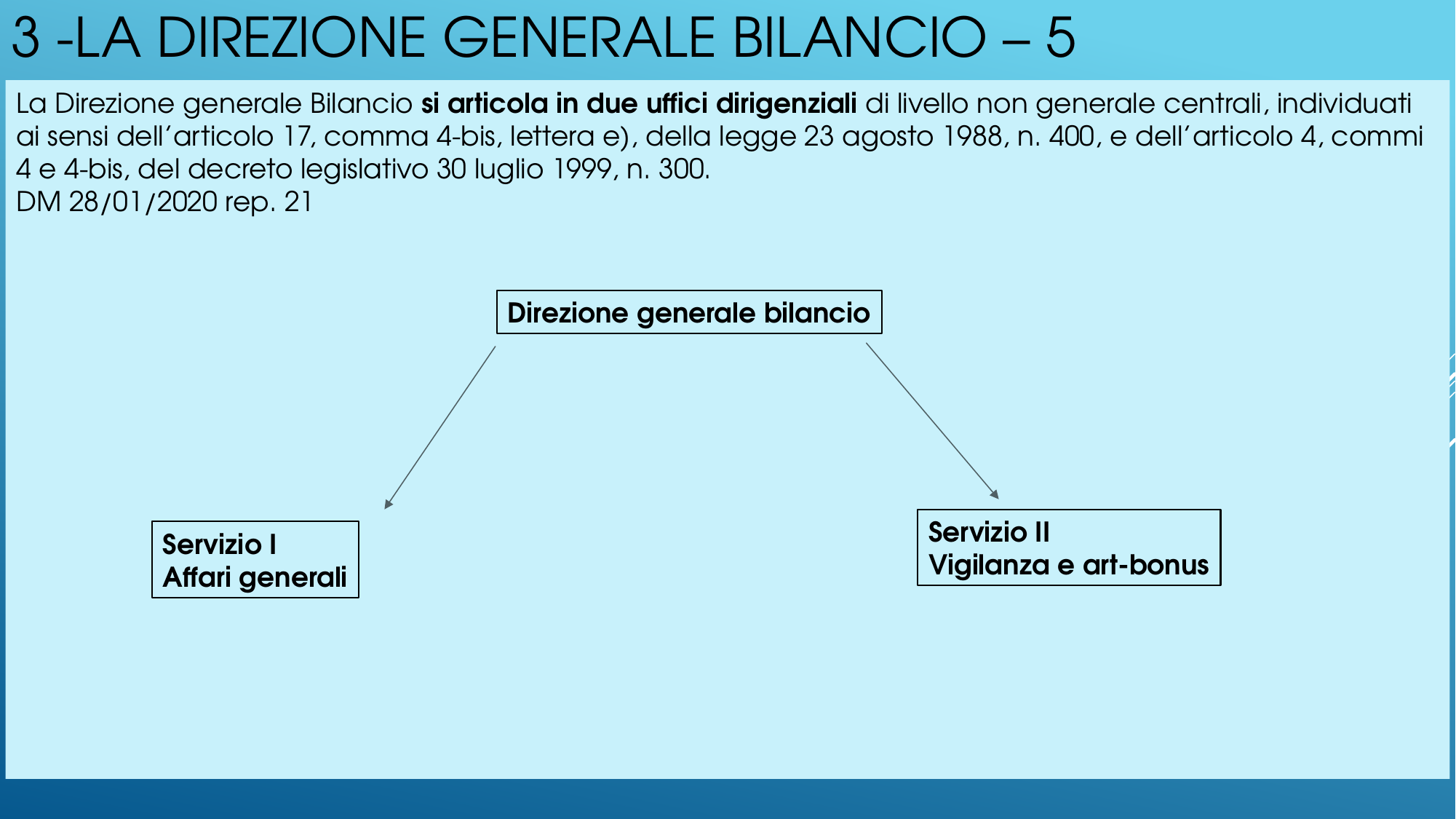

# 3 -LA DIREZIONE GENERALE bilancio – 5
La Direzione generale Bilancio si articola in due uffici dirigenziali di livello non generale centrali, individuati ai sensi dell’articolo 17, comma 4-bis, lettera e), della legge 23 agosto 1988, n. 400, e dell’articolo 4, commi 4 e 4-bis, del decreto legislativo 30 luglio 1999, n. 300.
DM 28/01/2020 rep. 21

Direzione generale bilancio
Servizio II
Vigilanza e art-bonus
Servizio I
Affari generali